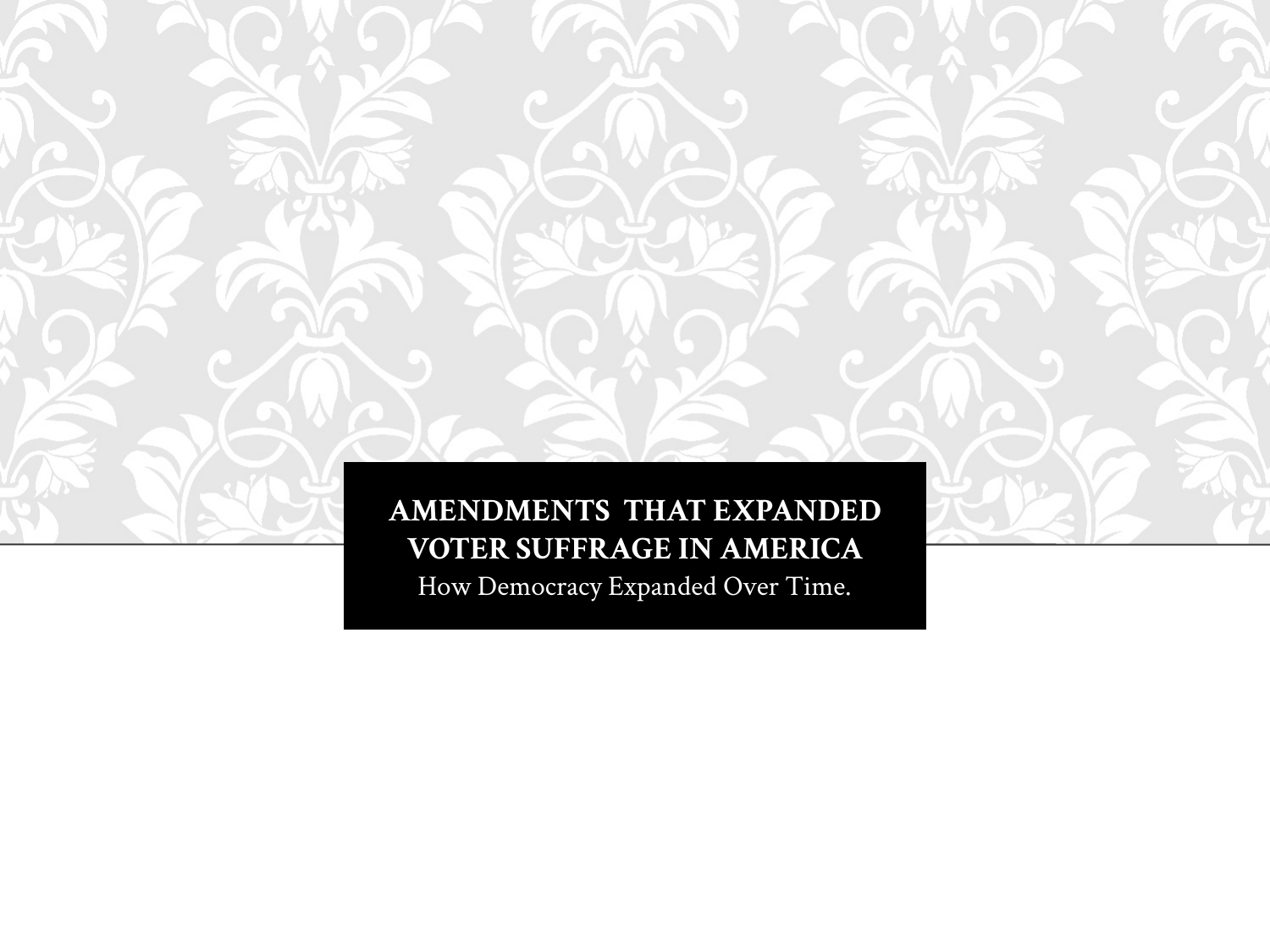

# Amendments  that expanded voter suffrage in America
How Democracy Expanded Over Time.